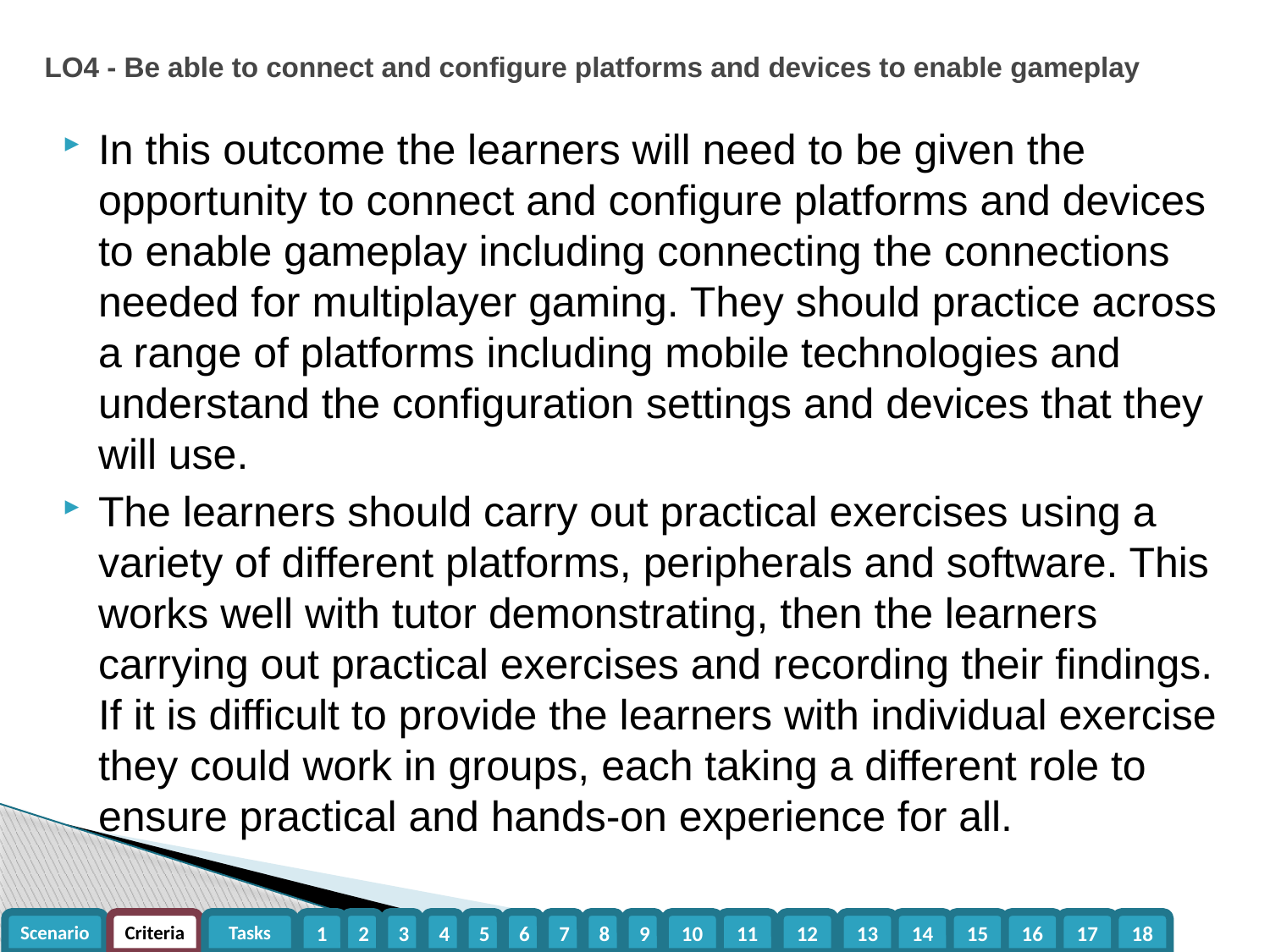

# LO4 - Be able to connect and configure platforms and devices to enable gameplay
In this outcome the learners will need to be given the opportunity to connect and configure platforms and devices to enable gameplay including connecting the connections needed for multiplayer gaming. They should practice across a range of platforms including mobile technologies and understand the configuration settings and devices that they will use.
The learners should carry out practical exercises using a variety of different platforms, peripherals and software. This works well with tutor demonstrating, then the learners carrying out practical exercises and recording their findings. If it is difficult to provide the learners with individual exercise they could work in groups, each taking a different role to ensure practical and hands-on experience for all.